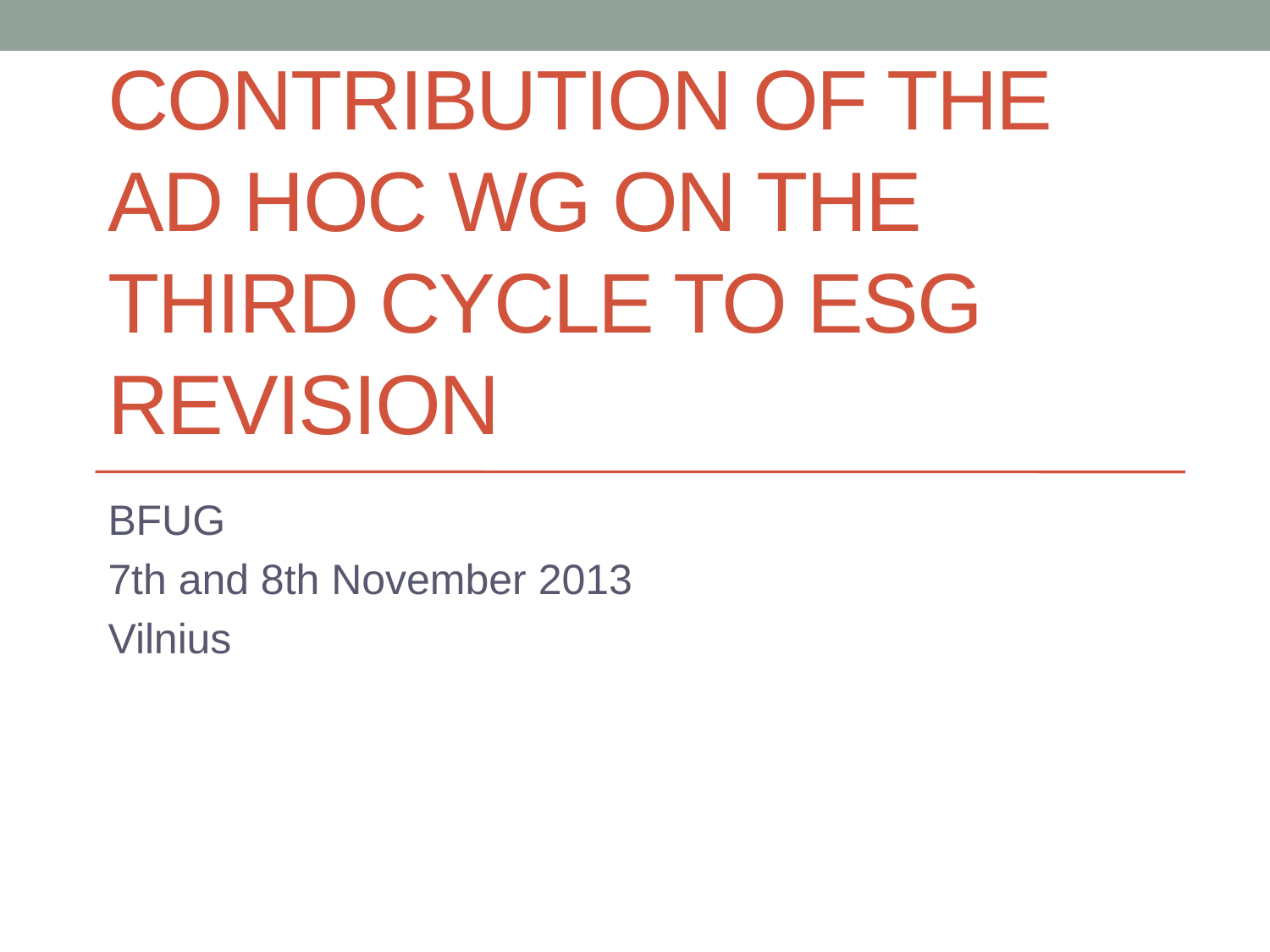

# Contribution of the ad hoc WG on the Third cycle to ESG revision
BFUG
7th and 8th November 2013
Vilnius